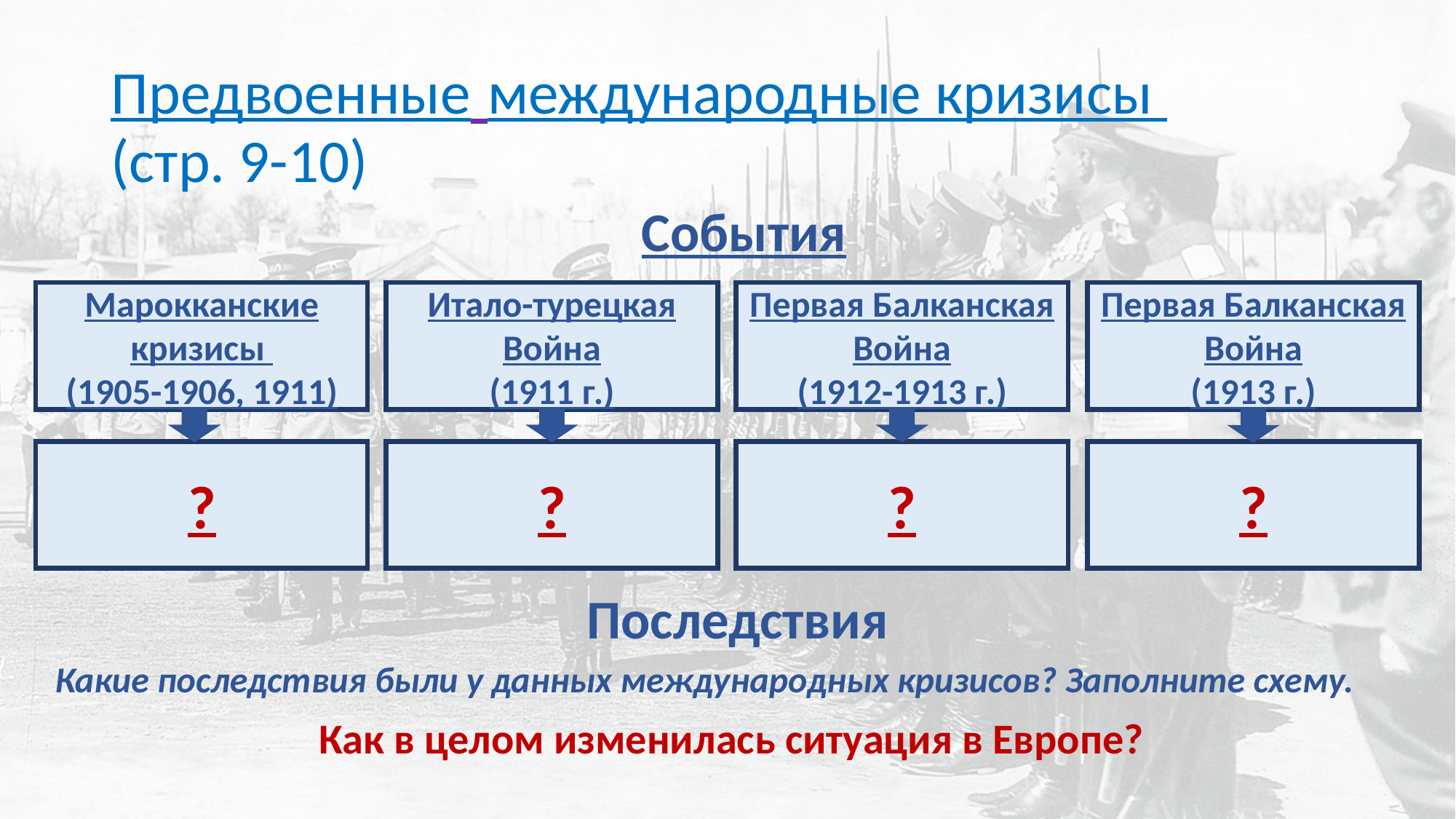

# Предвоенные международные кризисы (стр. 9-10)
События
Марокканские кризисы
(1905-1906, 1911)
Первая Балканская
Война
(1913 г.)
Итало-турецкая
Война
(1911 г.)
Первая Балканская
Война
(1912-1913 г.)

?
?
?
?
Последствия
Какие последствия были у данных международных кризисов? Заполните схему.
Как в целом изменилась ситуация в Европе?